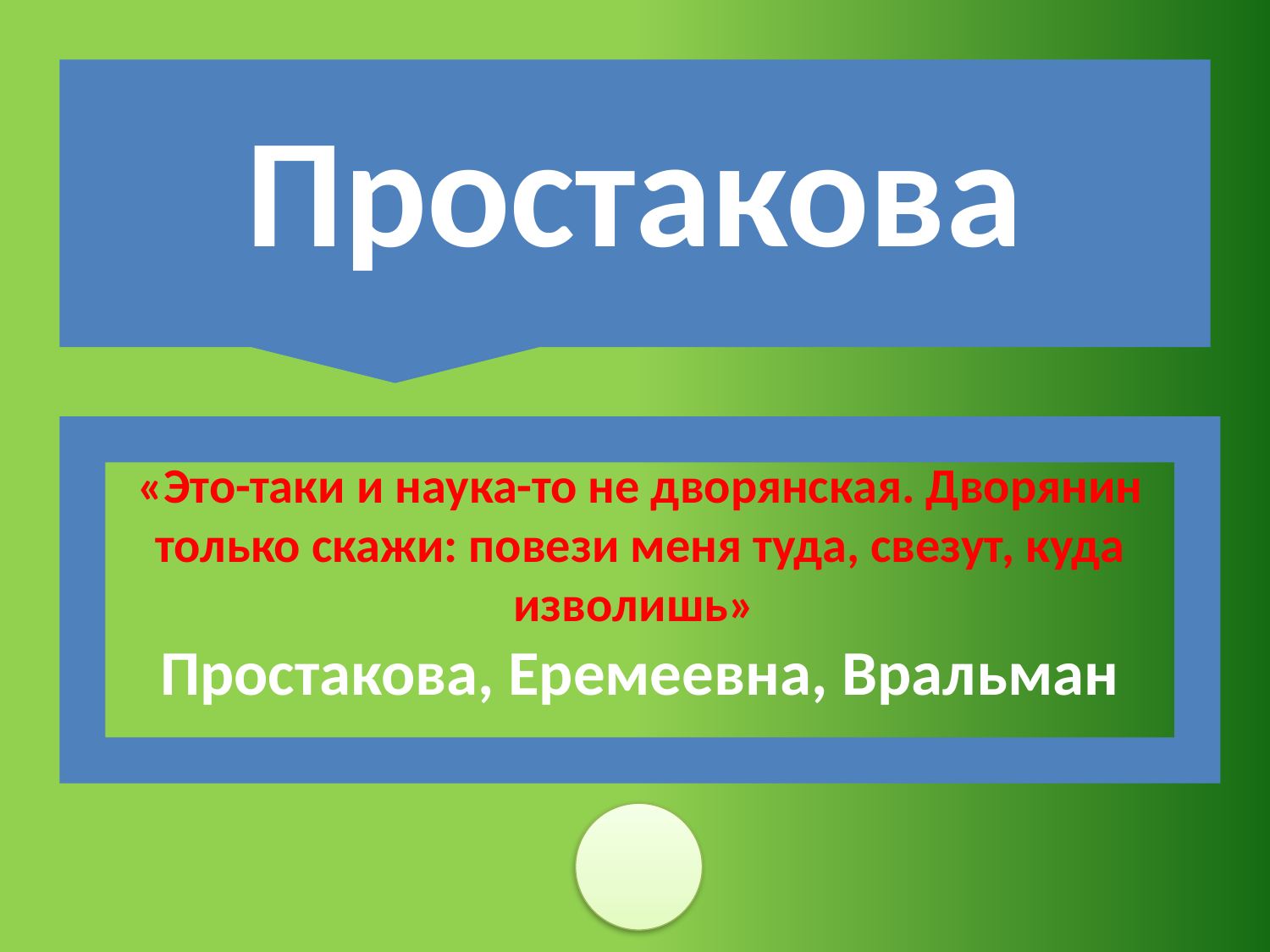

Простакова

«Это-таки и наука-то не дворянская. Дворянин только скажи: повези меня туда, свезут, куда изволишь»
Простакова, Еремеевна, Вральман